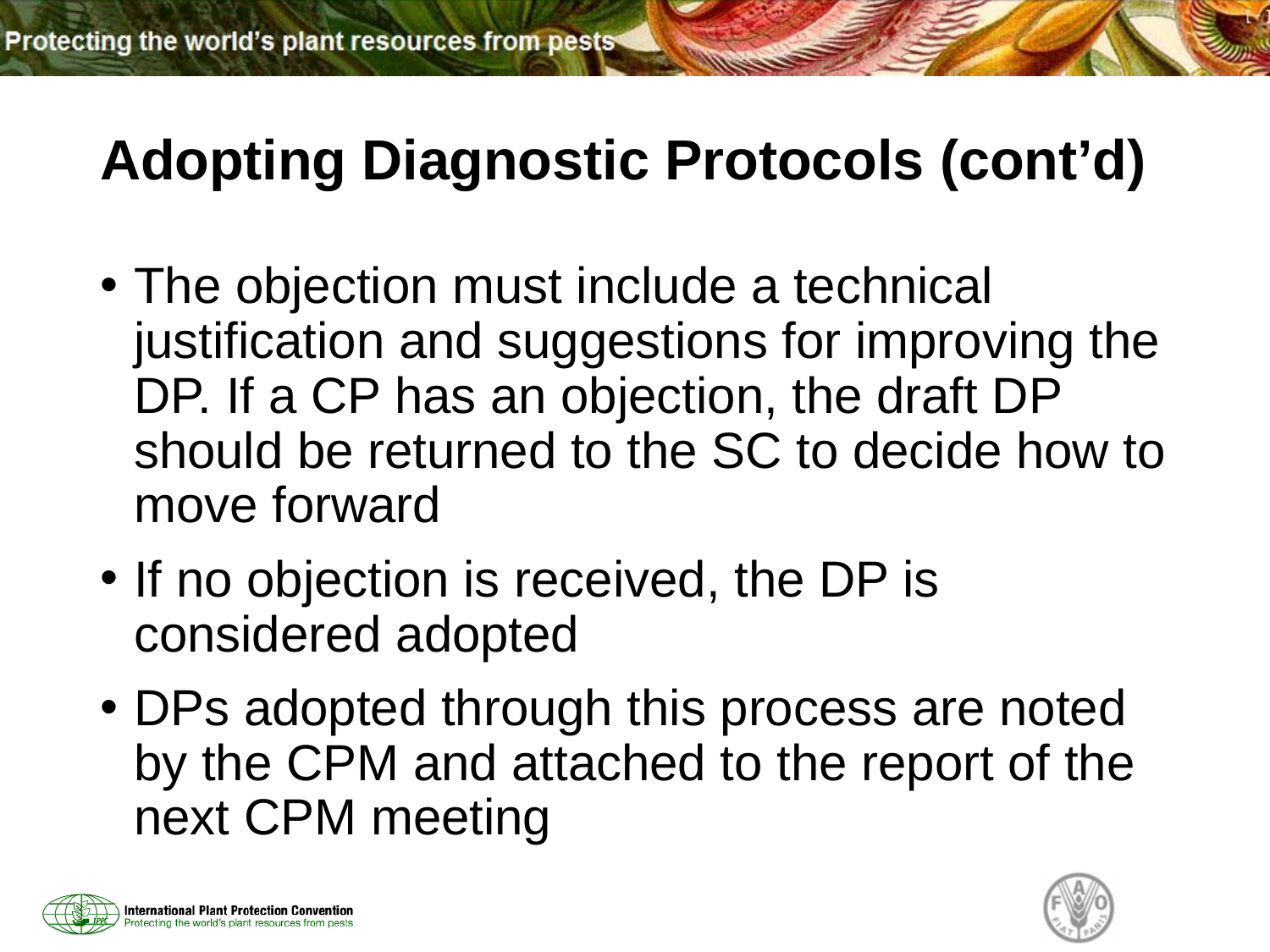

# Adopting Diagnostic Protocols (cont’d)
The objection must include a technical justification and suggestions for improving the DP. If a CP has an objection, the draft DP should be returned to the SC to decide how to move forward
If no objection is received, the DP is considered adopted
DPs adopted through this process are noted by the CPM and attached to the report of the next CPM meeting